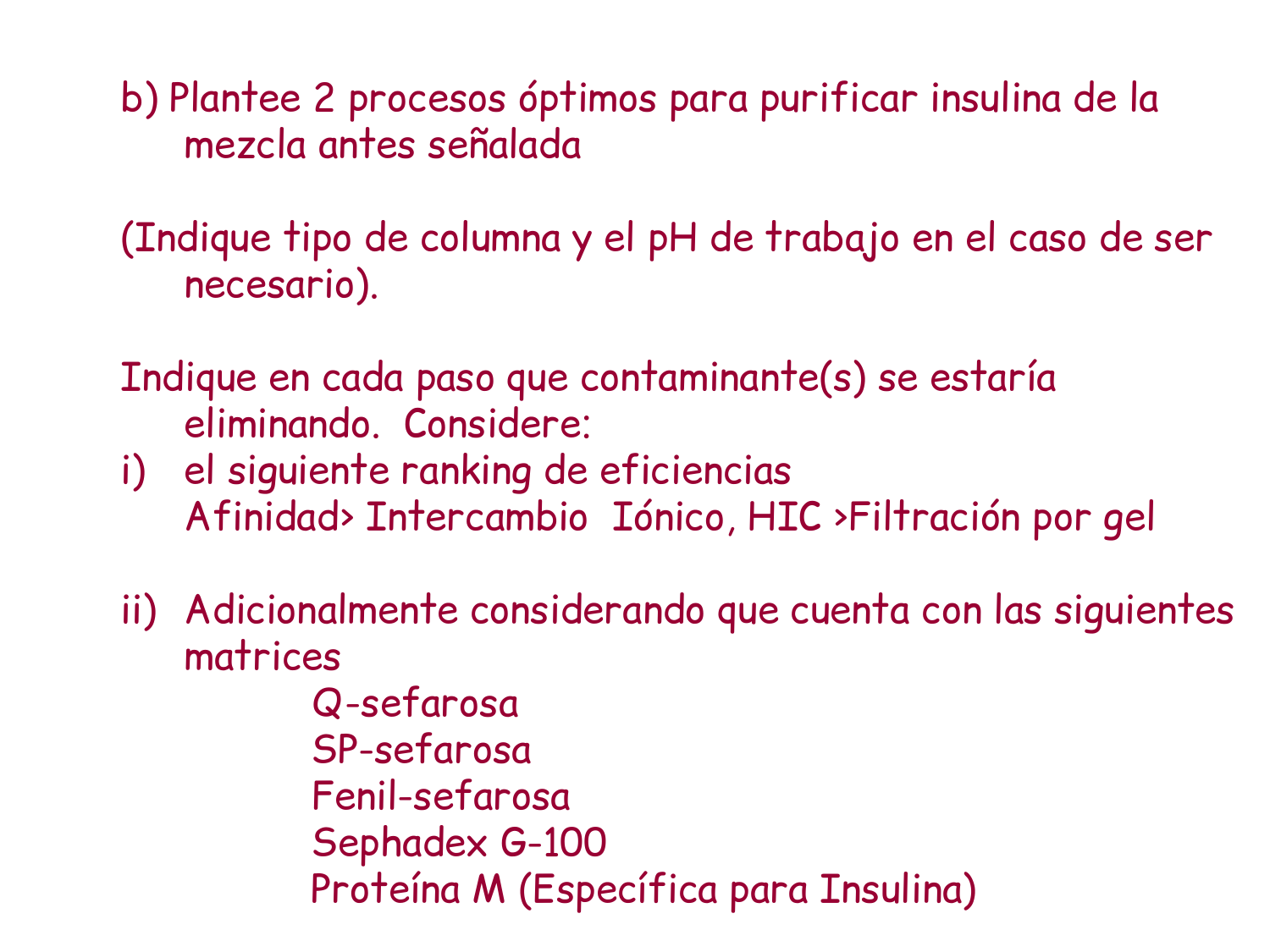

b) Plantee 2 procesos óptimos para purificar insulina de la mezcla antes señalada

(Indique tipo de columna y el pH de trabajo en el caso de ser necesario).

Indique en cada paso que contaminante(s) se estaría eliminando.  Considere:
i)	el siguiente ranking de eficiencias
	Afinidad> Intercambio  Iónico, HIC >Filtración por gel
ii)	Adicionalmente considerando que cuenta con las siguientes  matrices
		Q-sefarosa
		SP-sefarosa
		Fenil-sefarosa
		Sephadex G-100
		Proteína M (Específica para Insulina)